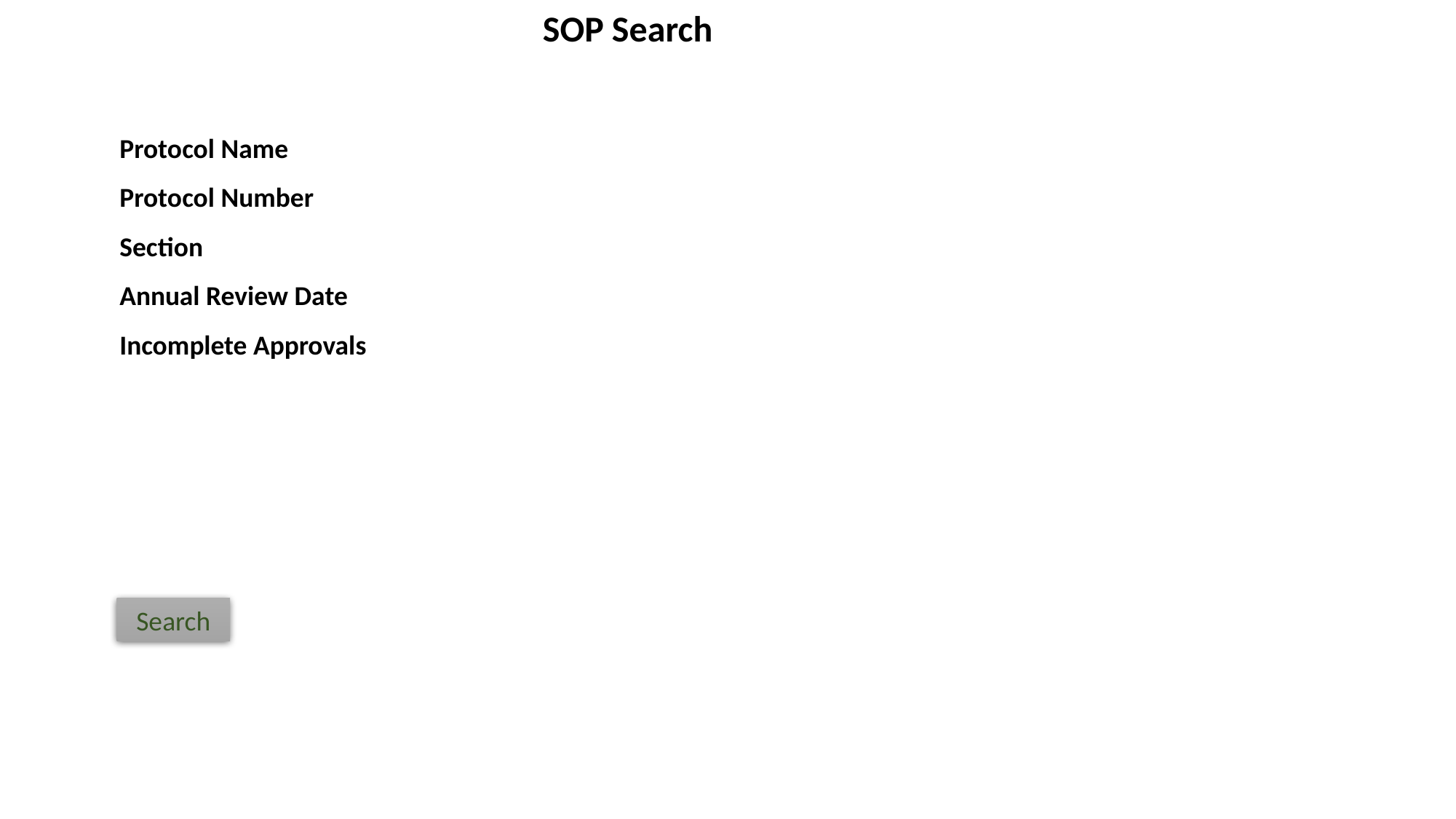

SOP Search
Protocol Name
Protocol Number
Section
Annual Review Date
Incomplete Approvals

Search